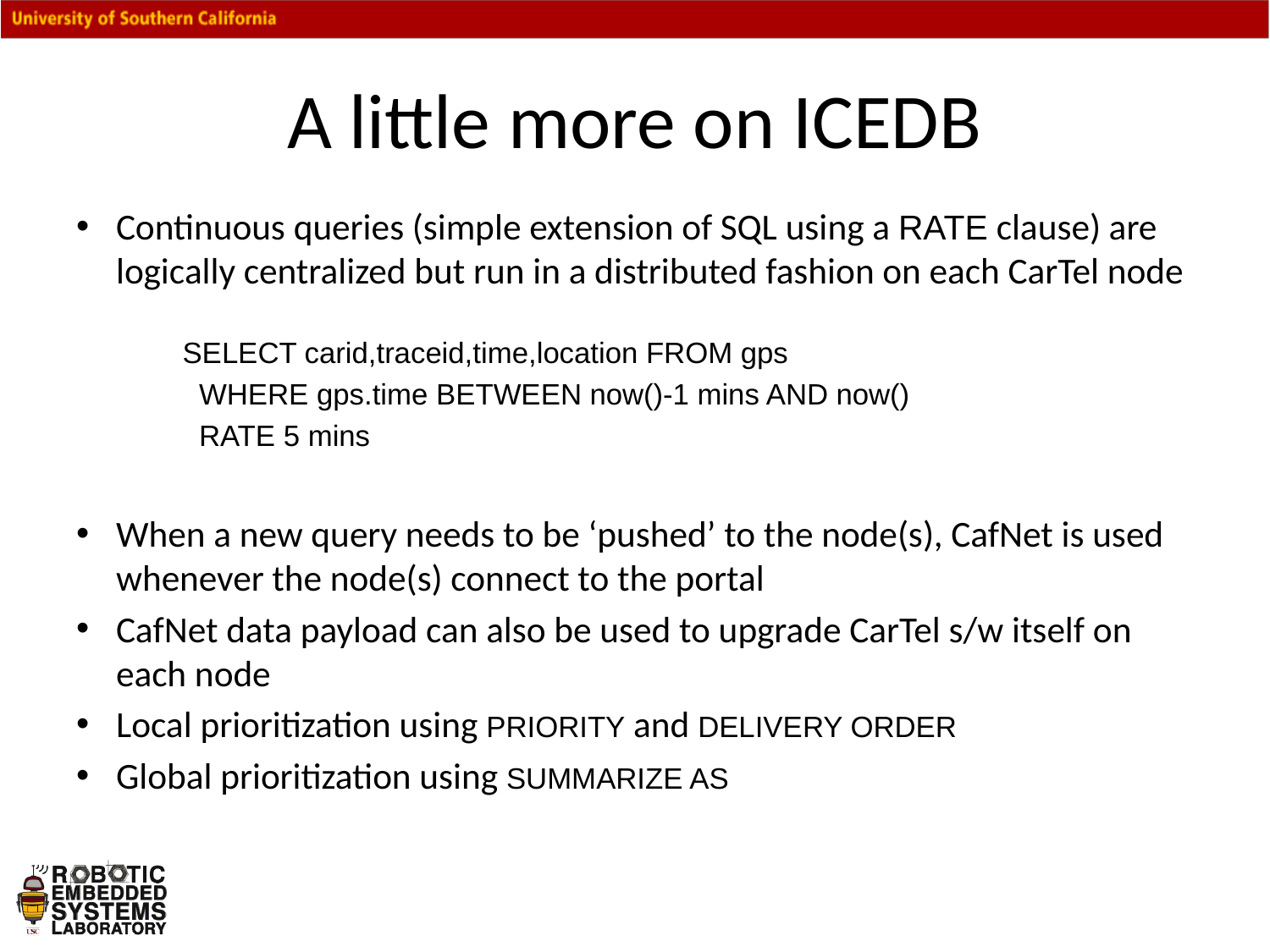

# A little more on ICEDB
Continuous queries (simple extension of SQL using a RATE clause) are logically centralized but run in a distributed fashion on each CarTel node

SELECT carid,traceid,time,location FROM gps
  WHERE gps.time BETWEEN now()-1 mins AND now()
  RATE 5 mins

When a new query needs to be ‘pushed’ to the node(s), CafNet is used whenever the node(s) connect to the portal
CafNet data payload can also be used to upgrade CarTel s/w itself on each node
Local prioritization using PRIORITY and DELIVERY ORDER
Global prioritization using SUMMARIZE AS